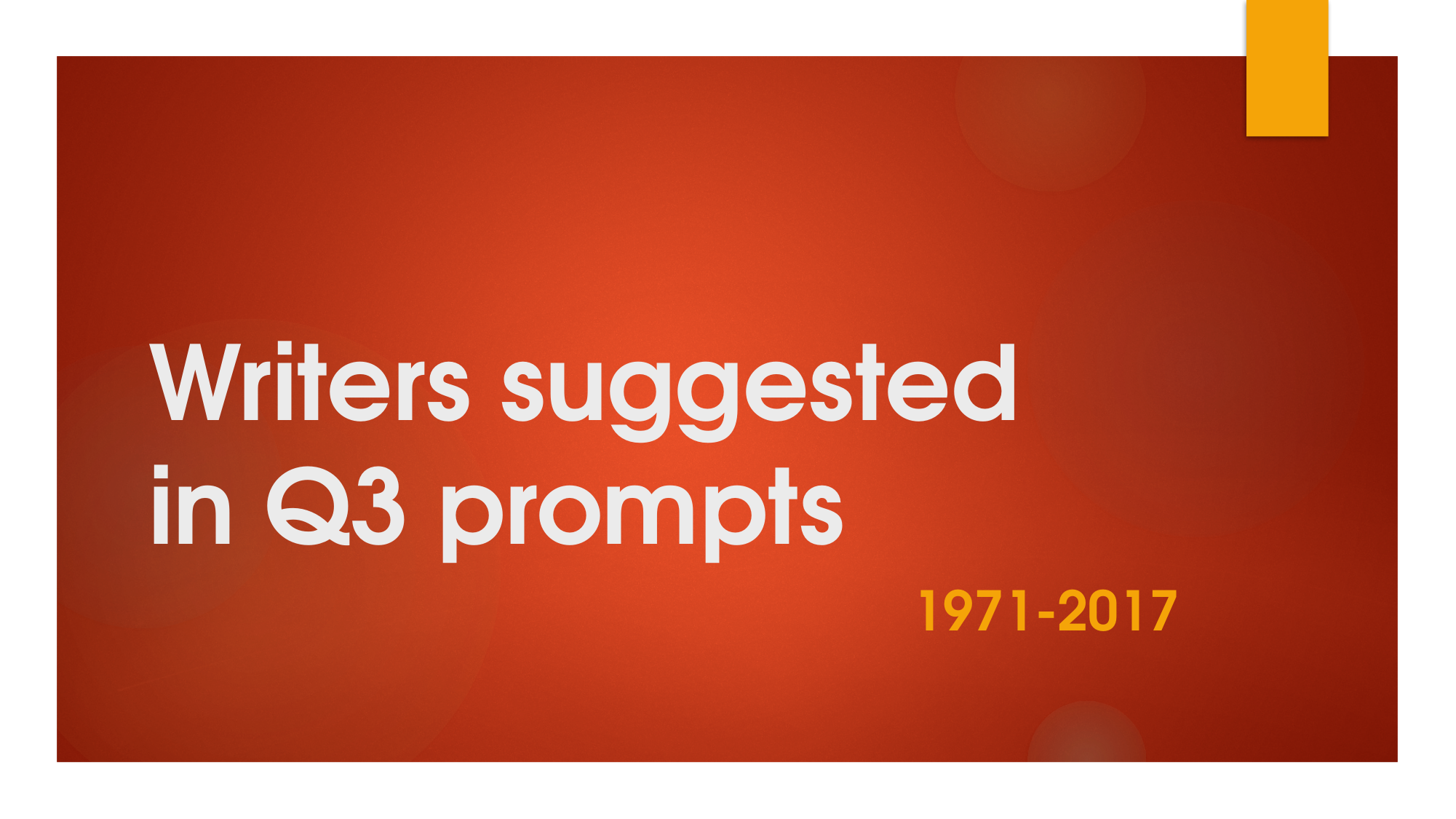

# Writers suggested in Q3 prompts
1971-2017